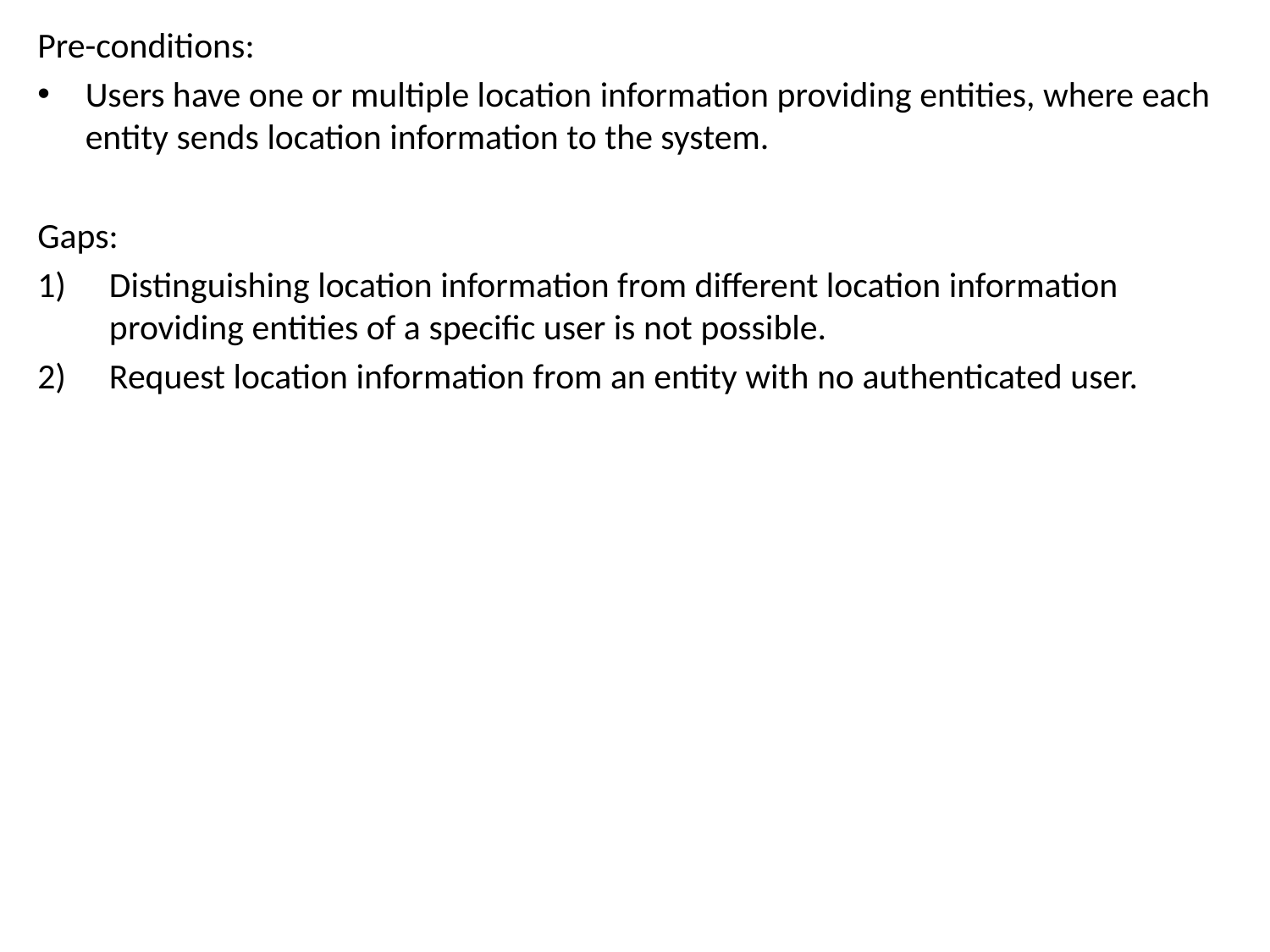

Pre-conditions:
Users have one or multiple location information providing entities, where each entity sends location information to the system.

Gaps:
Distinguishing location information from different location information providing entities of a specific user is not possible.
Request location information from an entity with no authenticated user.